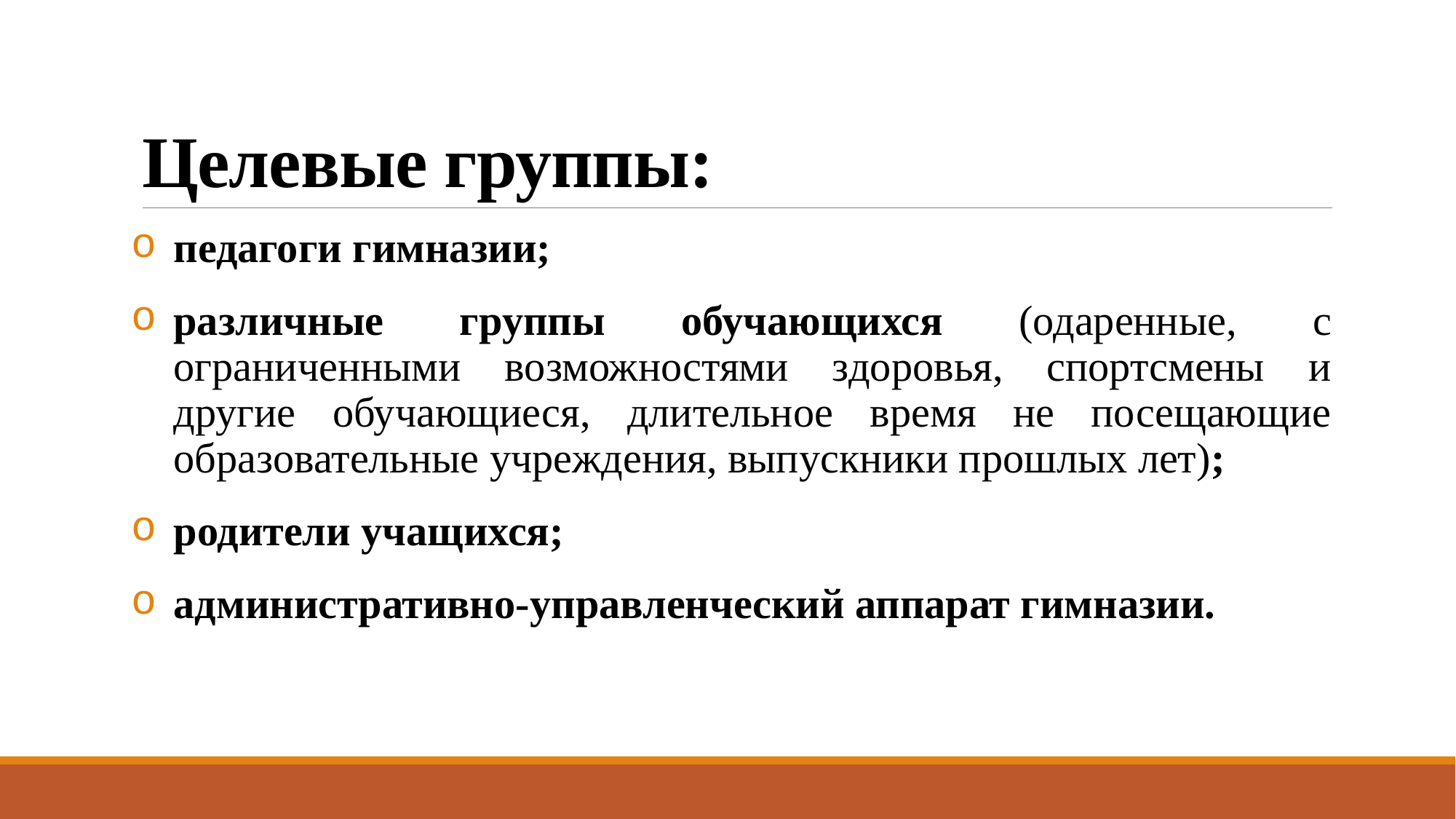

# Целевые группы:
 педагоги гимназии;
различные группы обучающихся (одаренные, с ограниченными возможностями здоровья, спортсмены и другие обучающиеся, длительное время не посещающие образовательные учреждения, выпускники прошлых лет);
 родители учащихся;
 административно-управленческий аппарат гимназии.